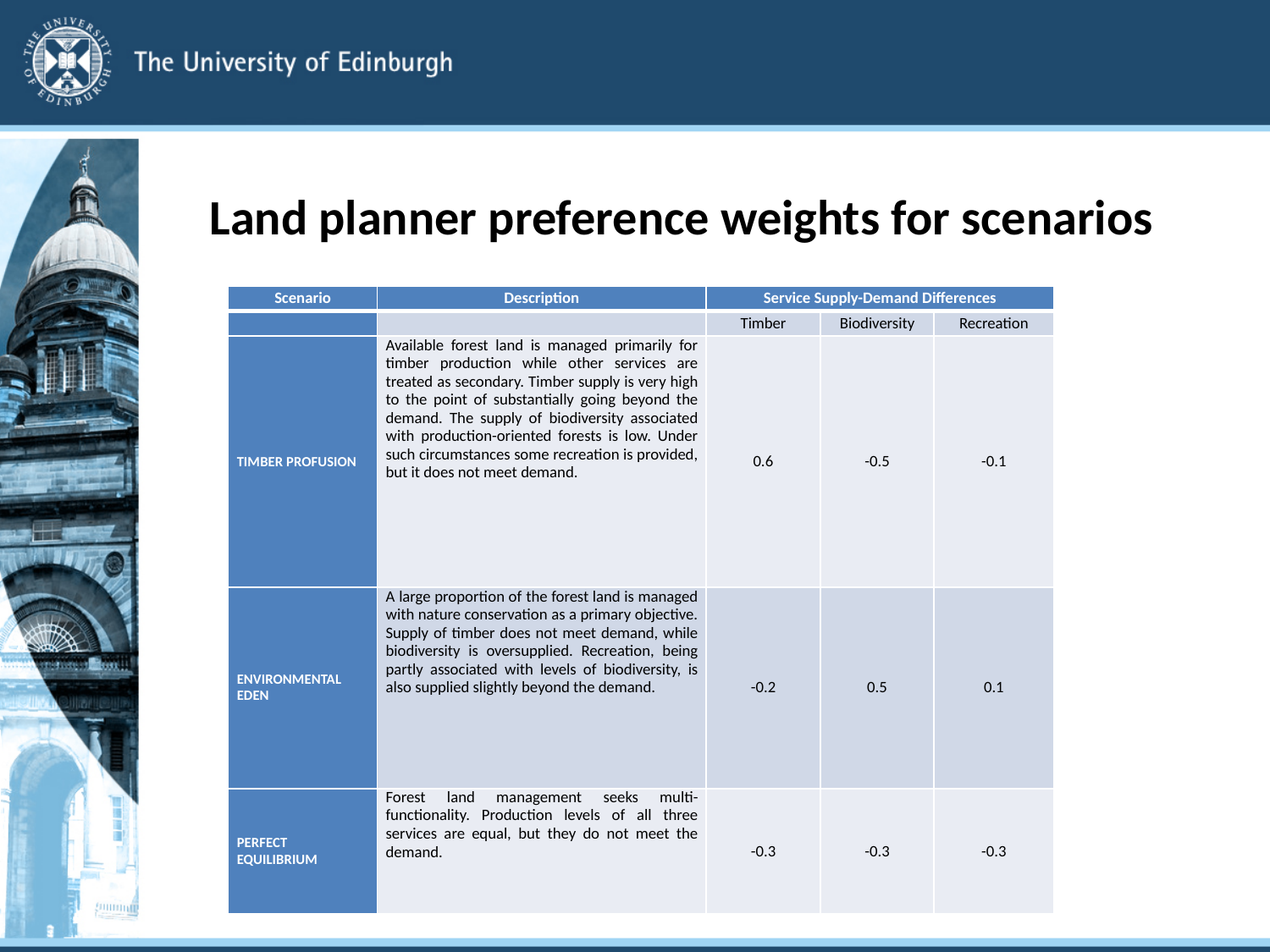

# Land planner preference weights for scenarios
| Scenario | Description | Service Supply-Demand Differences |  |  |
| --- | --- | --- | --- | --- |
|  |  | Timber | Biodiversity | Recreation |
| TIMBER PROFUSION | Available forest land is managed primarily for timber production while other services are treated as secondary. Timber supply is very high to the point of substantially going beyond the demand. The supply of biodiversity associated with production-oriented forests is low. Under such circumstances some recreation is provided, but it does not meet demand. | 0.6 | -0.5 | -0.1 |
| ENVIRONMENTAL EDEN | A large proportion of the forest land is managed with nature conservation as a primary objective. Supply of timber does not meet demand, while biodiversity is oversupplied. Recreation, being partly associated with levels of biodiversity, is also supplied slightly beyond the demand. | -0.2 | 0.5 | 0.1 |
| PERFECT EQUILIBRIUM | Forest land management seeks multi-functionality. Production levels of all three services are equal, but they do not meet the demand. | -0.3 | -0.3 | -0.3 |